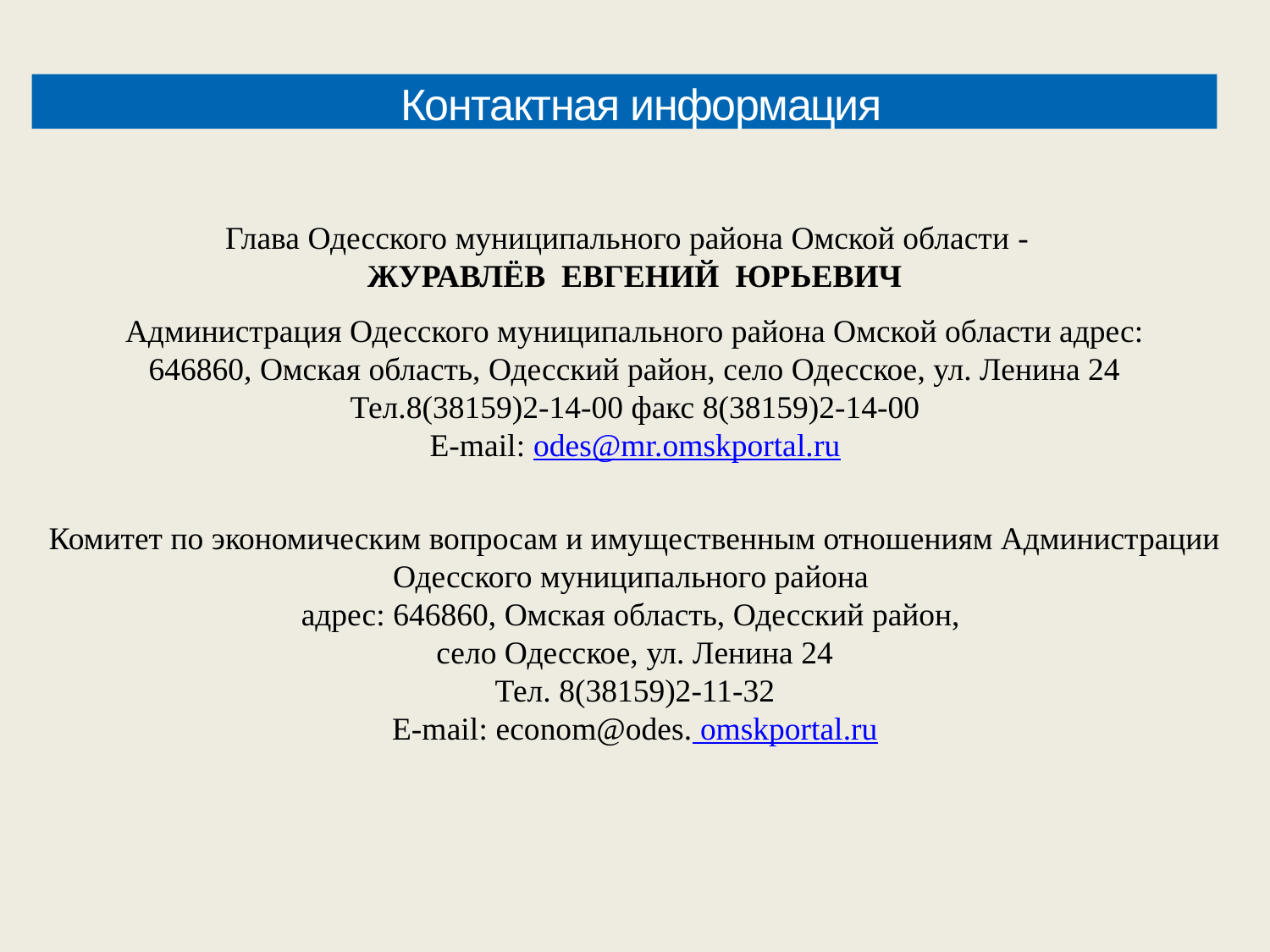

# Контактная информация
Глава Одесского муниципального района Омской области -
ЖУРАВЛЁВ  ЕВГЕНИЙ  ЮРЬЕВИЧ

Администрация Одесского муниципального района Омской области адрес:
646860, Омская область, Одесский район, село Одесское, ул. Ленина 24
Тел.8(38159)2-14-00 факс 8(38159)2-14-00
E-mail: odes@mr.omskportal.ru

Комитет по экономическим вопросам и имущественным отношениям Администрации Одесского муниципального района
адрес: 646860, Омская область, Одесский район,
село Одесское, ул. Ленина 24
Тел. 8(38159)2-11-32
E-mail: econom@odes. omskportal.ru